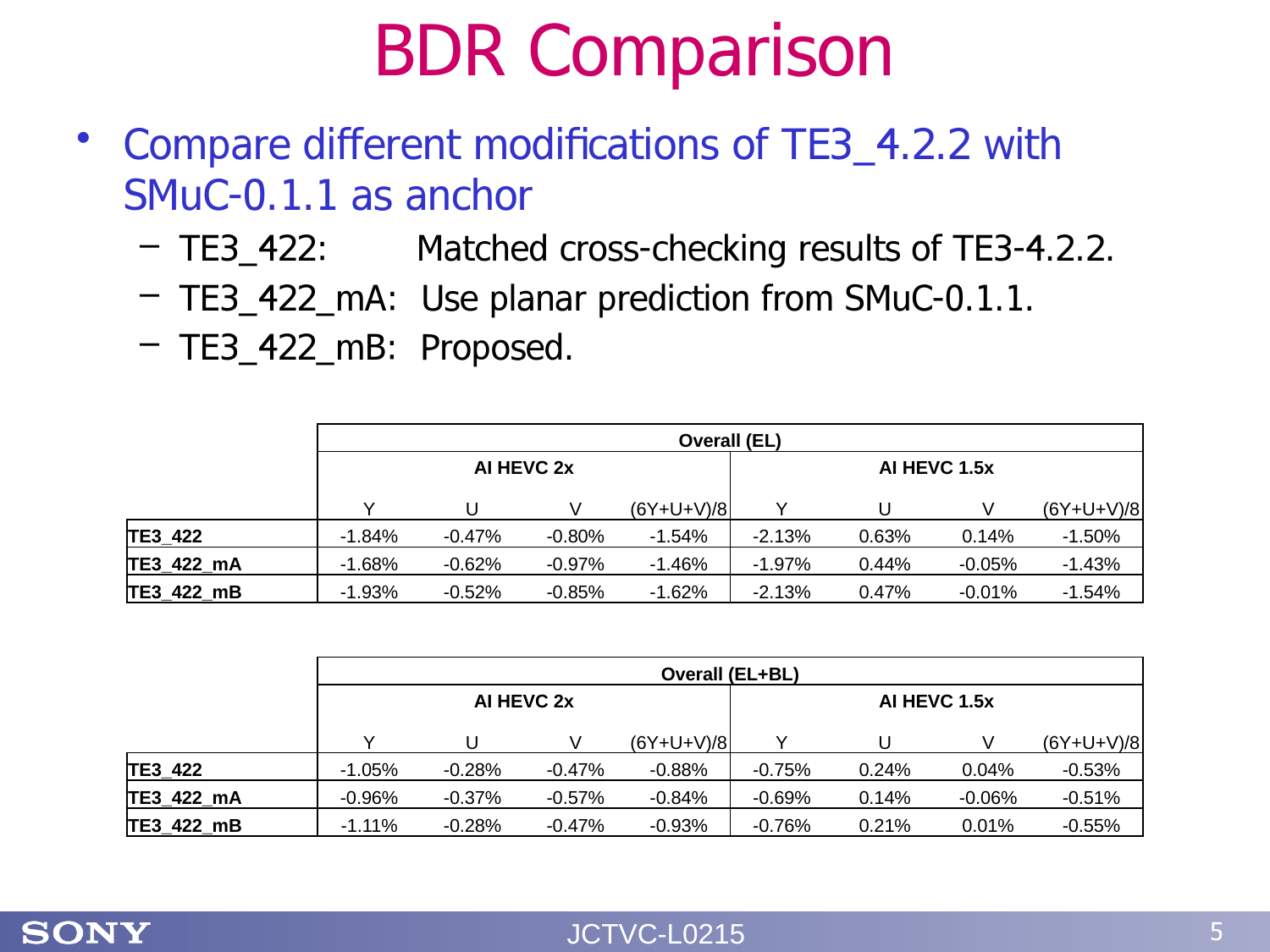

# BDR Comparison
Compare different modifications of TE3_4.2.2 with SMuC-0.1.1 as anchor
TE3_422:        Matched cross-checking results of TE3-4.2.2.
TE3_422_mA:  Use planar prediction from SMuC-0.1.1.
TE3_422_mB:  Proposed.
|  | Overall (EL) |  |  |  |  |  |  |  |
| --- | --- | --- | --- | --- | --- | --- | --- | --- |
|  | AI HEVC 2x |  |  |  | AI HEVC 1.5x |  |  |  |
|  | Y | U | V | (6Y+U+V)/8 | Y | U | V | (6Y+U+V)/8 |
| TE3\_422 | -1.84% | -0.47% | -0.80% | -1.54% | -2.13% | 0.63% | 0.14% | -1.50% |
| TE3\_422\_mA | -1.68% | -0.62% | -0.97% | -1.46% | -1.97% | 0.44% | -0.05% | -1.43% |
| TE3\_422\_mB | -1.93% | -0.52% | -0.85% | -1.62% | -2.13% | 0.47% | -0.01% | -1.54% |
|  |  |  |  |  |  |  |  |  |
|  |  |  |  |  |  |  |  |  |
|  | Overall (EL+BL) |  |  |  |  |  |  |  |
|  | AI HEVC 2x |  |  |  | AI HEVC 1.5x |  |  |  |
|  | Y | U | V | (6Y+U+V)/8 | Y | U | V | (6Y+U+V)/8 |
| TE3\_422 | -1.05% | -0.28% | -0.47% | -0.88% | -0.75% | 0.24% | 0.04% | -0.53% |
| TE3\_422\_mA | -0.96% | -0.37% | -0.57% | -0.84% | -0.69% | 0.14% | -0.06% | -0.51% |
| TE3\_422\_mB | -1.11% | -0.28% | -0.47% | -0.93% | -0.76% | 0.21% | 0.01% | -0.55% |
JCTVC-L0215
5